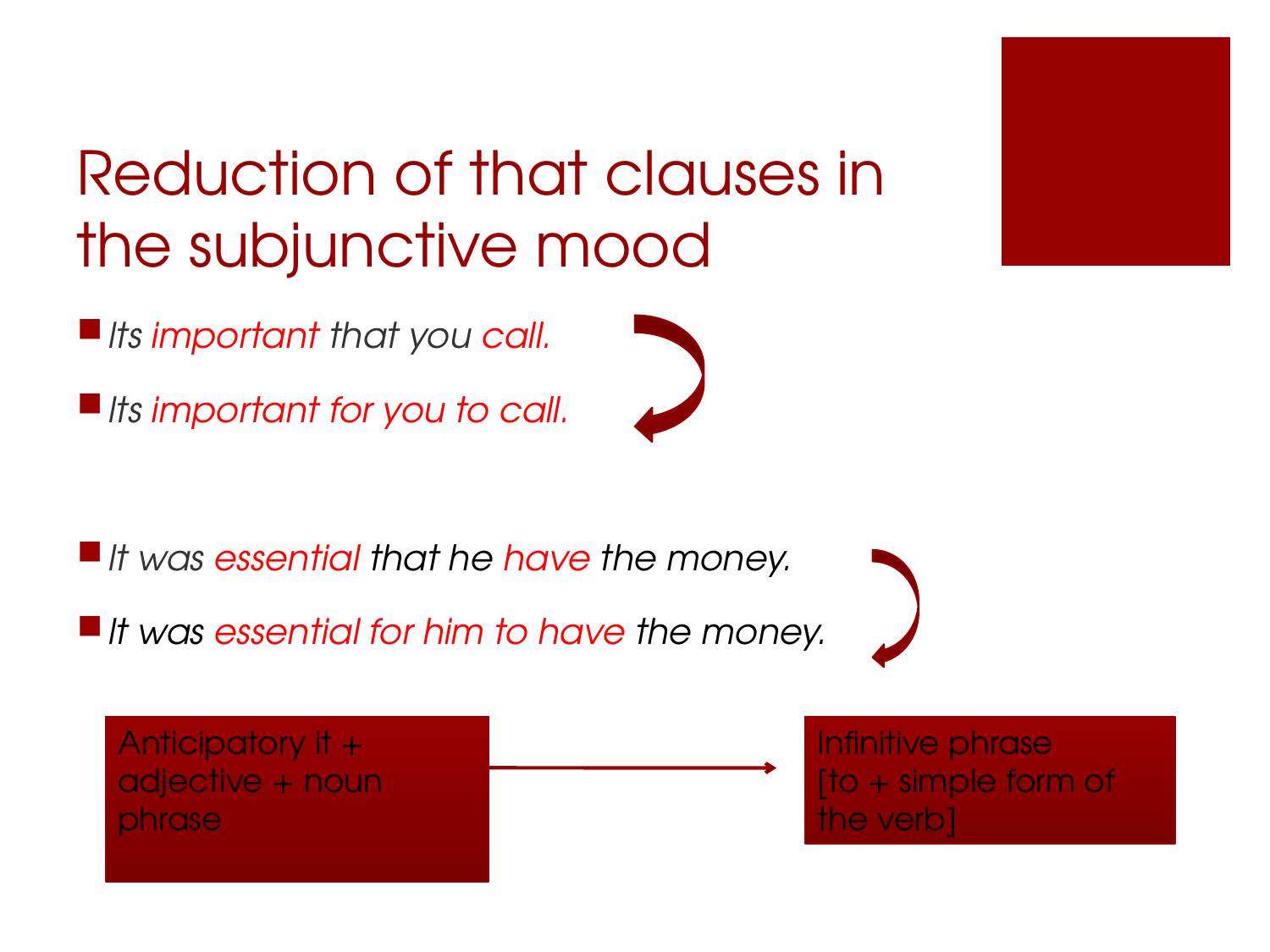

# Reduction of that clauses in the subjunctive mood
Its important that you call.
Its important for you to call.

It was essential that he have the money.
It was essential for him to have the money.

Anticipatory it + adjective + noun phrase

Infinitive phrase
[to + simple form of the verb]